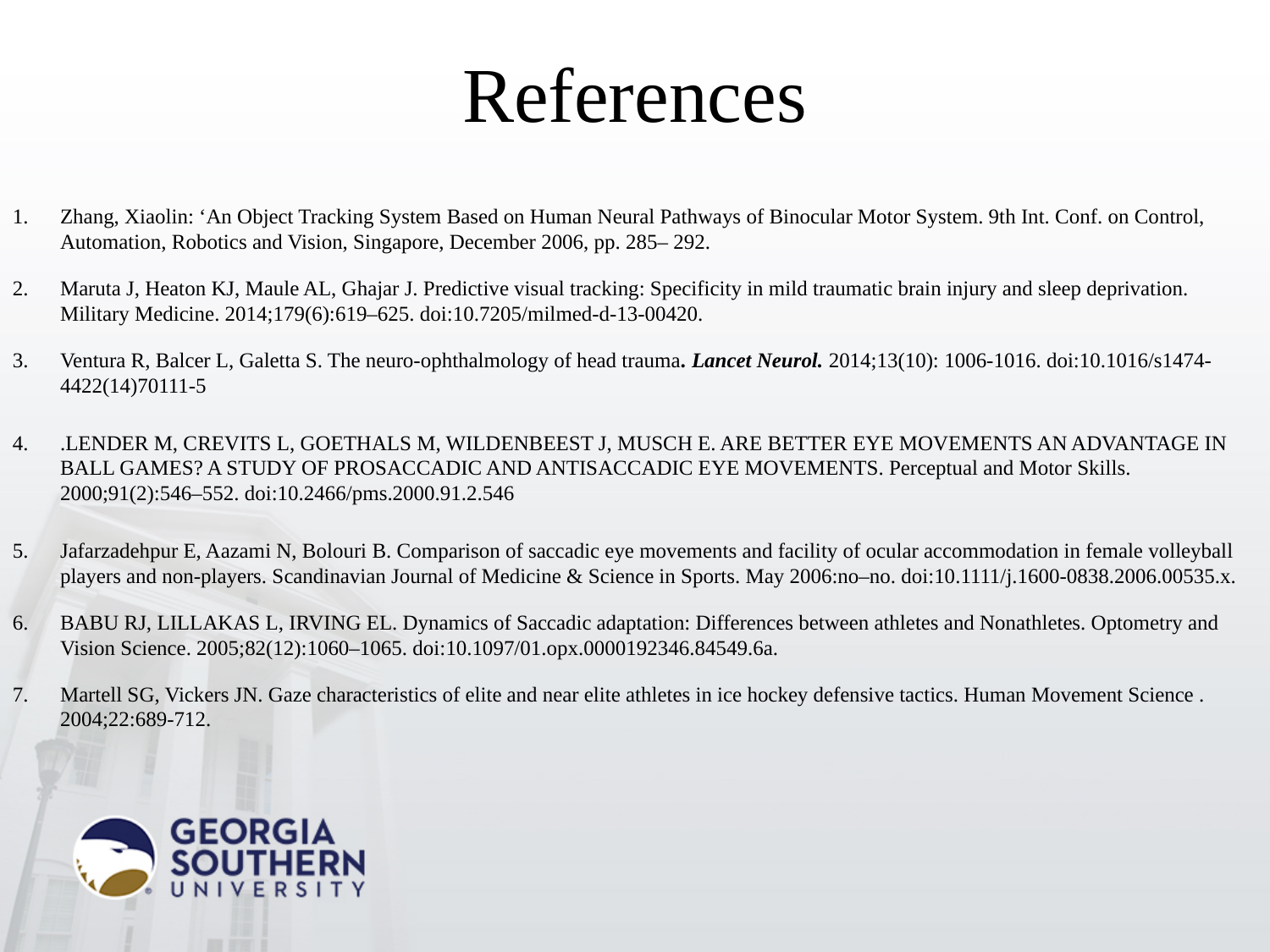

# References
Zhang, Xiaolin: ‘An Object Tracking System Based on Human Neural Pathways of Binocular Motor System. 9th Int. Conf. on Control, Automation, Robotics and Vision, Singapore, December 2006, pp. 285– 292.
Maruta J, Heaton KJ, Maule AL, Ghajar J. Predictive visual tracking: Specificity in mild traumatic brain injury and sleep deprivation. Military Medicine. 2014;179(6):619–625. doi:10.7205/milmed-d-13-00420.
Ventura R, Balcer L, Galetta S. The neuro-ophthalmology of head trauma. Lancet Neurol. 2014;13(10): 1006-1016. doi:10.1016/s1474-4422(14)70111-5
.LENDER M, CREVITS L, GOETHALS M, WILDENBEEST J, MUSCH E. ARE BETTER EYE MOVEMENTS AN ADVANTAGE IN BALL GAMES? A STUDY OF PROSACCADIC AND ANTISACCADIC EYE MOVEMENTS. Perceptual and Motor Skills. 2000;91(2):546–552. doi:10.2466/pms.2000.91.2.546
Jafarzadehpur E, Aazami N, Bolouri B. Comparison of saccadic eye movements and facility of ocular accommodation in female volleyball players and non-players. Scandinavian Journal of Medicine & Science in Sports. May 2006:no–no. doi:10.1111/j.1600-0838.2006.00535.x.
BABU RJ, LILLAKAS L, IRVING EL. Dynamics of Saccadic adaptation: Differences between athletes and Nonathletes. Optometry and Vision Science. 2005;82(12):1060–1065. doi:10.1097/01.opx.0000192346.84549.6a.
Martell SG, Vickers JN. Gaze characteristics of elite and near elite athletes in ice hockey defensive tactics. Human Movement Science . 2004;22:689-712.